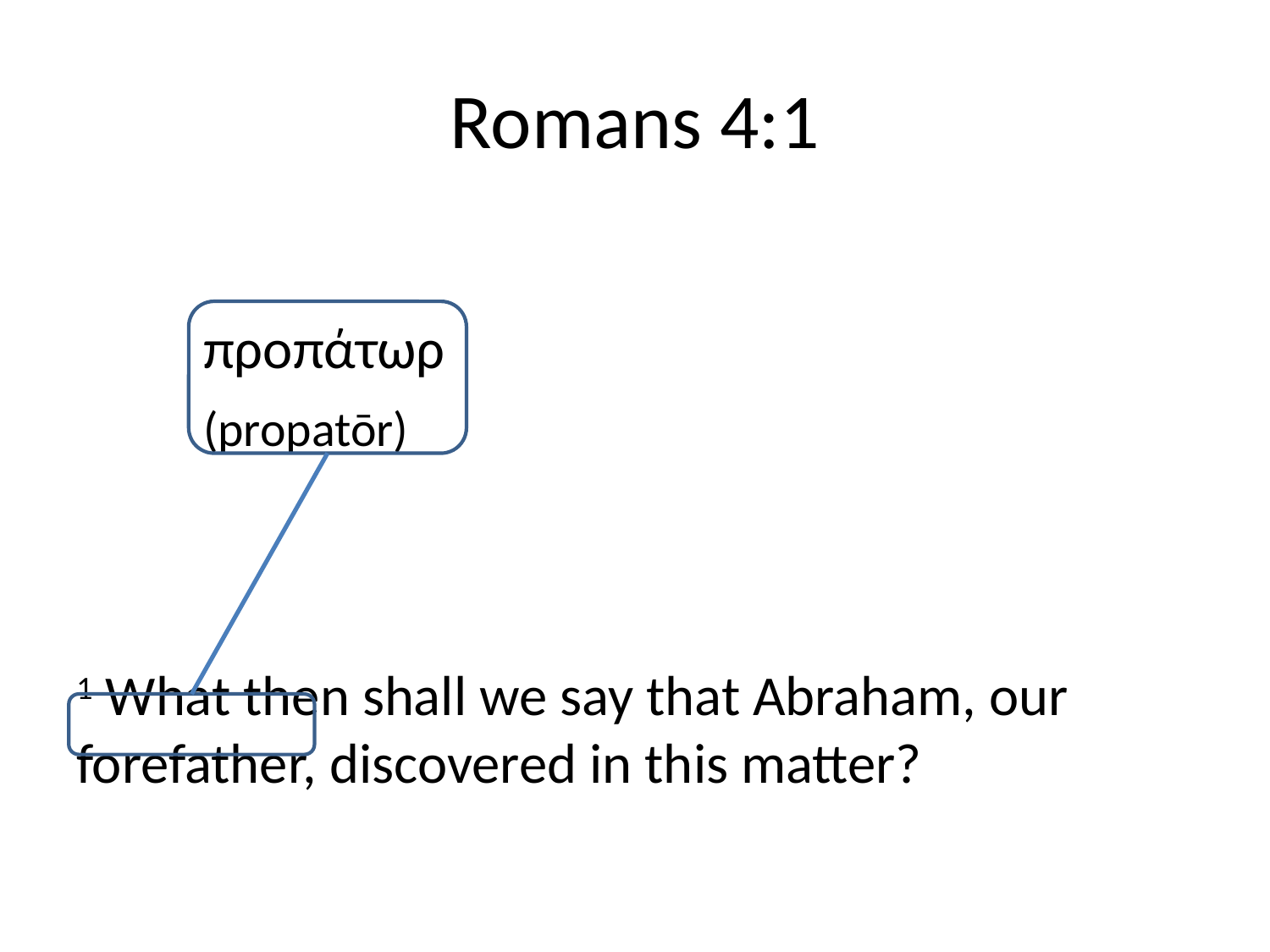

# Romans 4:1

	προπάτωρ
	(propatōr)

1 What then shall we say that Abraham, our forefather, discovered in this matter?